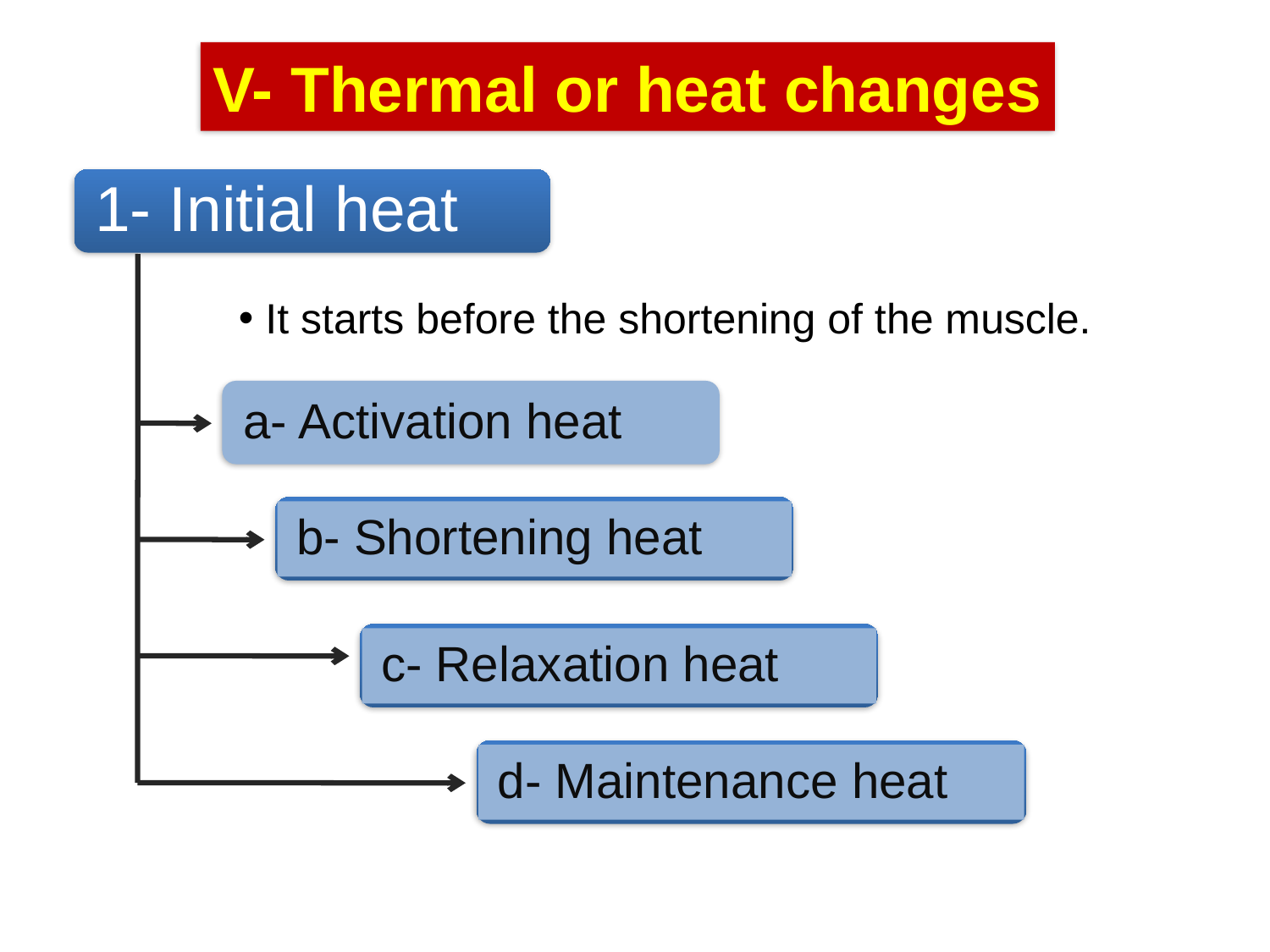

V- Thermal or heat changes

1- Initial heat
 It starts before the shortening of the muscle.

a- Activation heat

b- Shortening heat

c- Relaxation heat

d- Maintenance heat